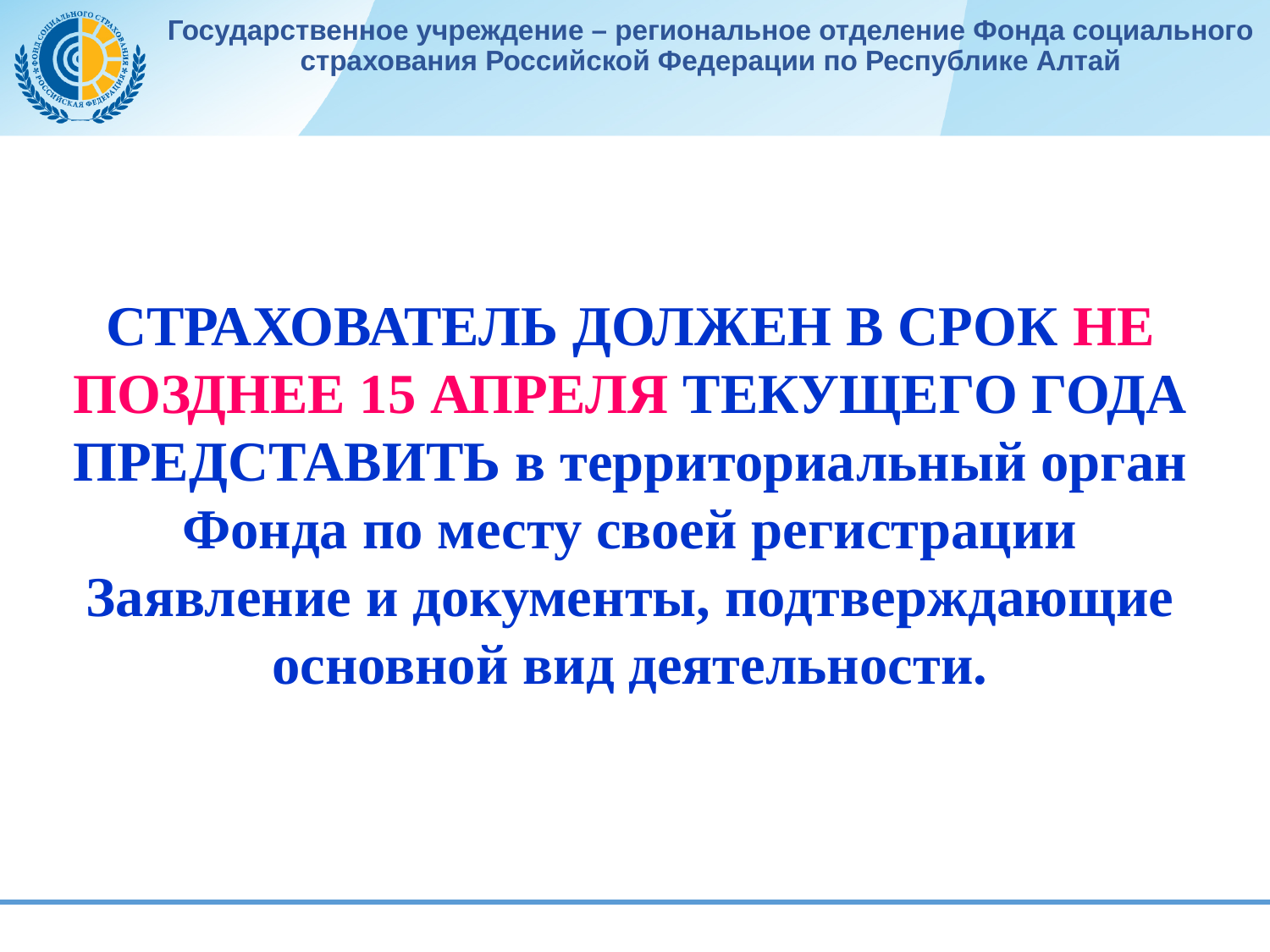

Государственное учреждение – региональное отделение Фонда социального страхования Российской Федерации по Республике Алтай

СТРАХОВАТЕЛЬ ДОЛЖЕН В СРОК НЕ ПОЗДНЕЕ 15 АПРЕЛЯ ТЕКУЩЕГО ГОДА ПРЕДСТАВИТЬ в территориальный орган Фонда по месту своей регистрации Заявление и документы, подтверждающие основной вид деятельности.